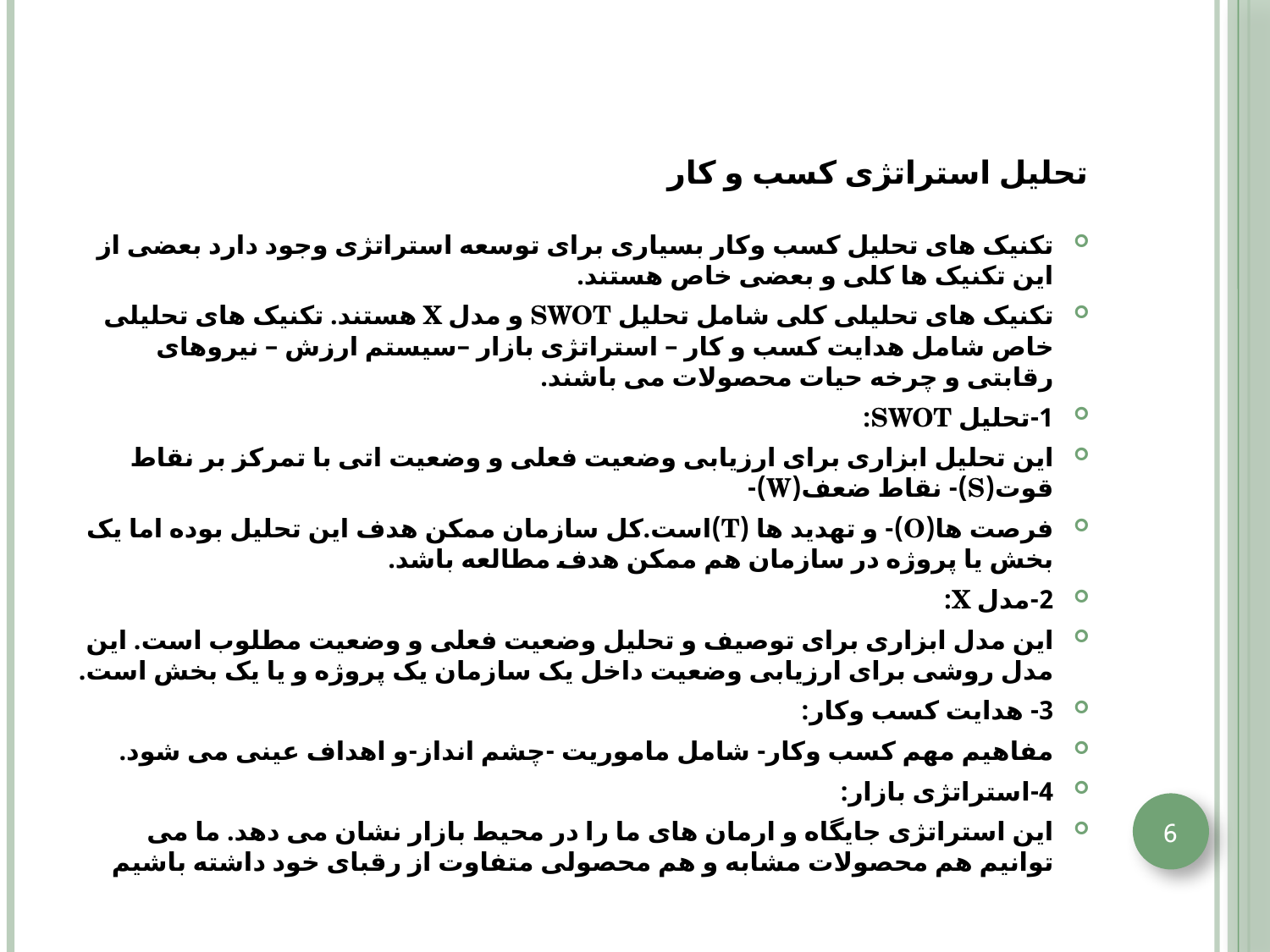

# تحلیل استراتژی کسب و کار
تکنیک های تحلیل کسب وکار بسیاری برای توسعه استراتژی وجود دارد بعضی از این تکنیک ها کلی و بعضی خاص هستند.
تکنیک های تحلیلی کلی شامل تحلیل SWOT و مدل X هستند. تکنیک های تحلیلی خاص شامل هدایت کسب و کار – استراتژی بازار –سیستم ارزش – نیروهای رقابتی و چرخه حیات محصولات می باشند.
1-تحلیل SWOT:
این تحلیل ابزاری برای ارزیابی وضعیت فعلی و وضعیت اتی با تمرکز بر نقاط قوت(S)- نقاط ضعف(W)-
فرصت ها(O)- و تهدید ها (T)است.کل سازمان ممکن هدف این تحلیل بوده اما یک بخش یا پروژه در سازمان هم ممکن هدف مطالعه باشد.
2-مدل X:
این مدل ابزاری برای توصیف و تحلیل وضعیت فعلی و وضعیت مطلوب است. این مدل روشی برای ارزیابی وضعیت داخل یک سازمان یک پروژه و یا یک بخش است.
3- هدایت کسب وکار:
مفاهیم مهم کسب وکار- شامل ماموریت -چشم انداز-و اهداف عینی می شود.
4-استراتژی بازار:
این استراتژی جایگاه و ارمان های ما را در محیط بازار نشان می دهد. ما می توانیم هم محصولات مشابه و هم محصولی متفاوت از رقبای خود داشته باشیم
6